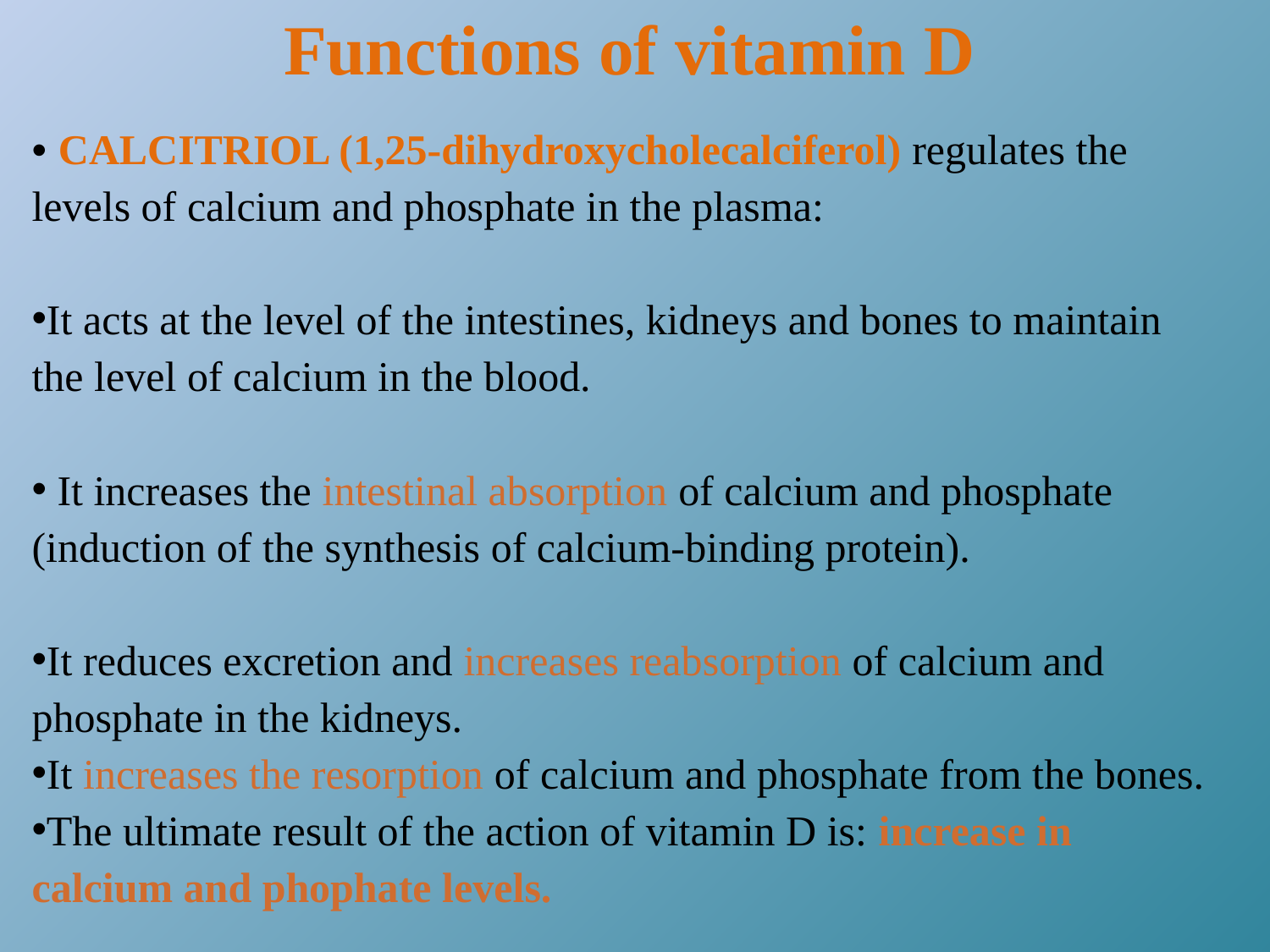

Functions of vitamin D

• CALCITRIOL (1,25-dihydroxycholecalciferol) regulates the levels of calcium and phosphate in the plasma:

It acts at the level of the intestines, kidneys and bones to maintain the level of calcium in the blood.

 It increases the intestinal absorption of calcium and phosphate (induction of the synthesis of calcium-binding protein).

It reduces excretion and increases reabsorption of calcium and phosphate in the kidneys.
It increases the resorption of calcium and phosphate from the bones.
The ultimate result of the action of vitamin D is: increase in calcium and phophate levels.